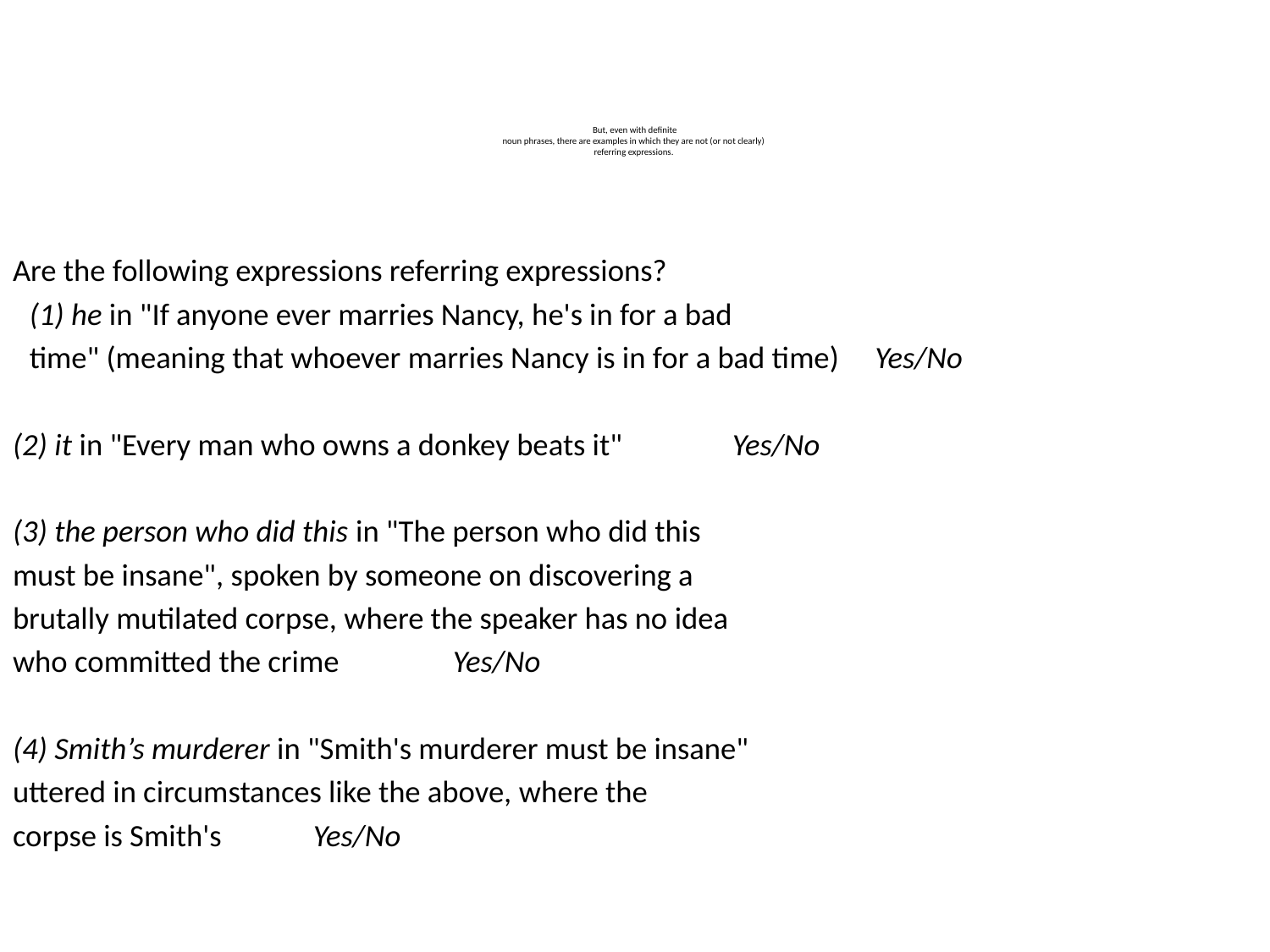

# But, even with definite noun phrases, there are examples in which they are not (or not clearly) referring expressions.

Are the following expressions referring expressions?
(1) he in "If anyone ever marries Nancy, he's in for a bad
time" (meaning that whoever marries Nancy is in for a bad time)     Yes/No

(2) it in "Every man who owns a donkey beats it" 		       Yes/No

(3) the person who did this in "The person who did this
must be insane", spoken by someone on discovering a
brutally mutilated corpse, where the speaker has no idea
who committed the crime					       Yes/No

(4) Smith’s murderer in "Smith's murderer must be insane"
uttered in circumstances like the above, where the
corpse is Smith's  						       Yes/No